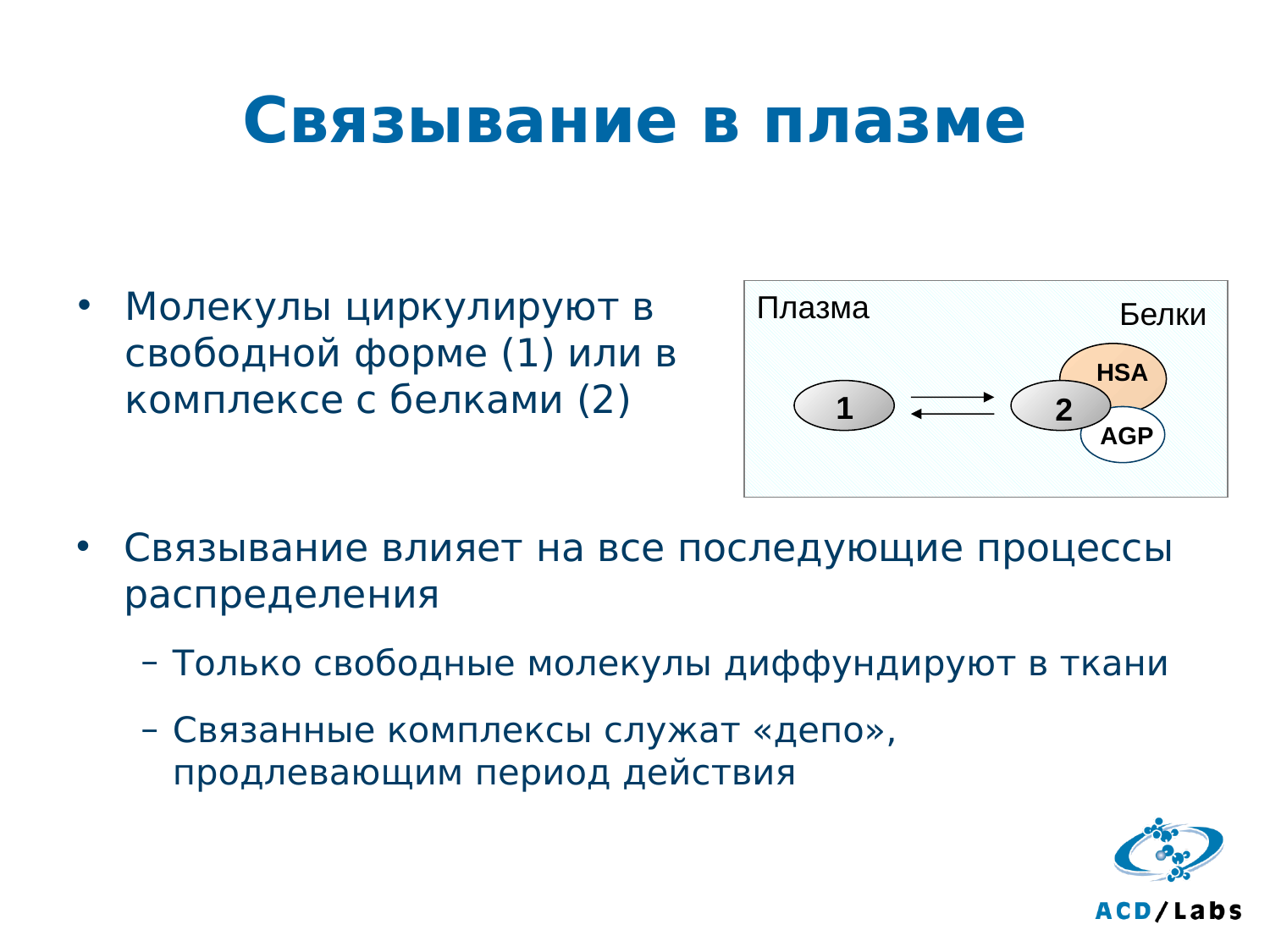

# Связывание в плазме
Молекулы циркулируют в свободной форме (1) или в комплексе с белками (2)

Плазма
Белки

HSA

1
2

AGP

Связывание влияет на все последующие процессы распределения
Только свободные молекулы диффундируют в ткани
Связанные комплексы служат «депо», продлевающим период действия